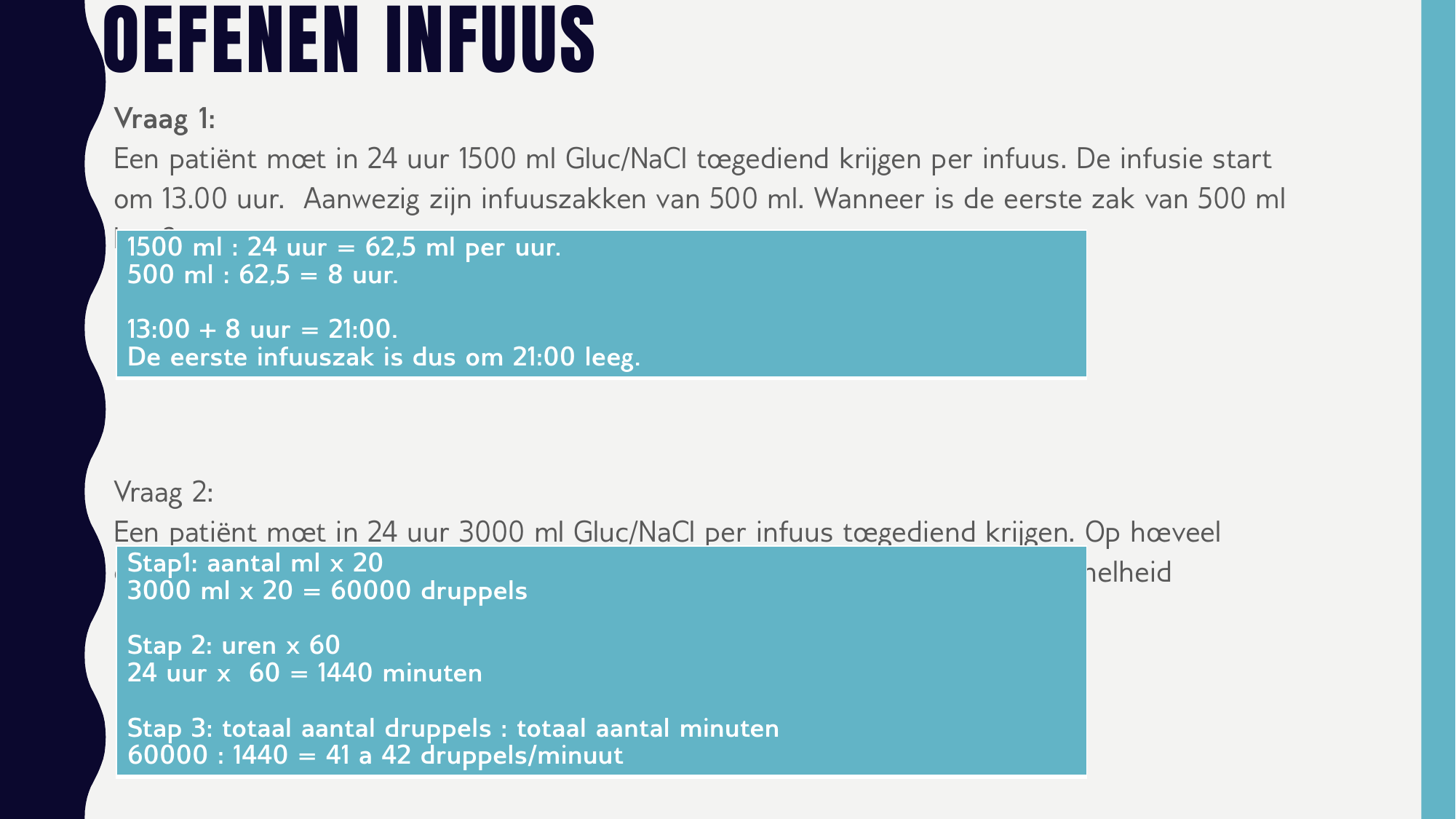

# Oefenen infuus
Vraag 1:
Een patiënt moet in 24 uur 1500 ml Gluc/NaCl toegediend krijgen per infuus. De infusie start om 13.00 uur.  Aanwezig zijn infuuszakken van 500 ml. Wanneer is de eerste zak van 500 ml leeg?

Vraag 2:
Een patiënt moet in 24 uur 3000 ml Gluc/NaCl per infuus toegediend krijgen. Op hoeveel druppels per minuut moet het infuus ingesteld worden? Bereken de druppelsnelheid

| 1500 ml : 24 uur = 62,5 ml per uur. 500 ml : 62,5 = 8 uur. 13:00 + 8 uur = 21:00. De eerste infuuszak is dus om 21:00 leeg. |
| --- |
| Stap1: aantal ml x 20 3000 ml x 20 = 60000 druppels Stap 2: uren x 60 24 uur x 60 = 1440 minuten Stap 3: totaal aantal druppels : totaal aantal minuten 60000 : 1440 = 41 a 42 druppels/minuut |
| --- |